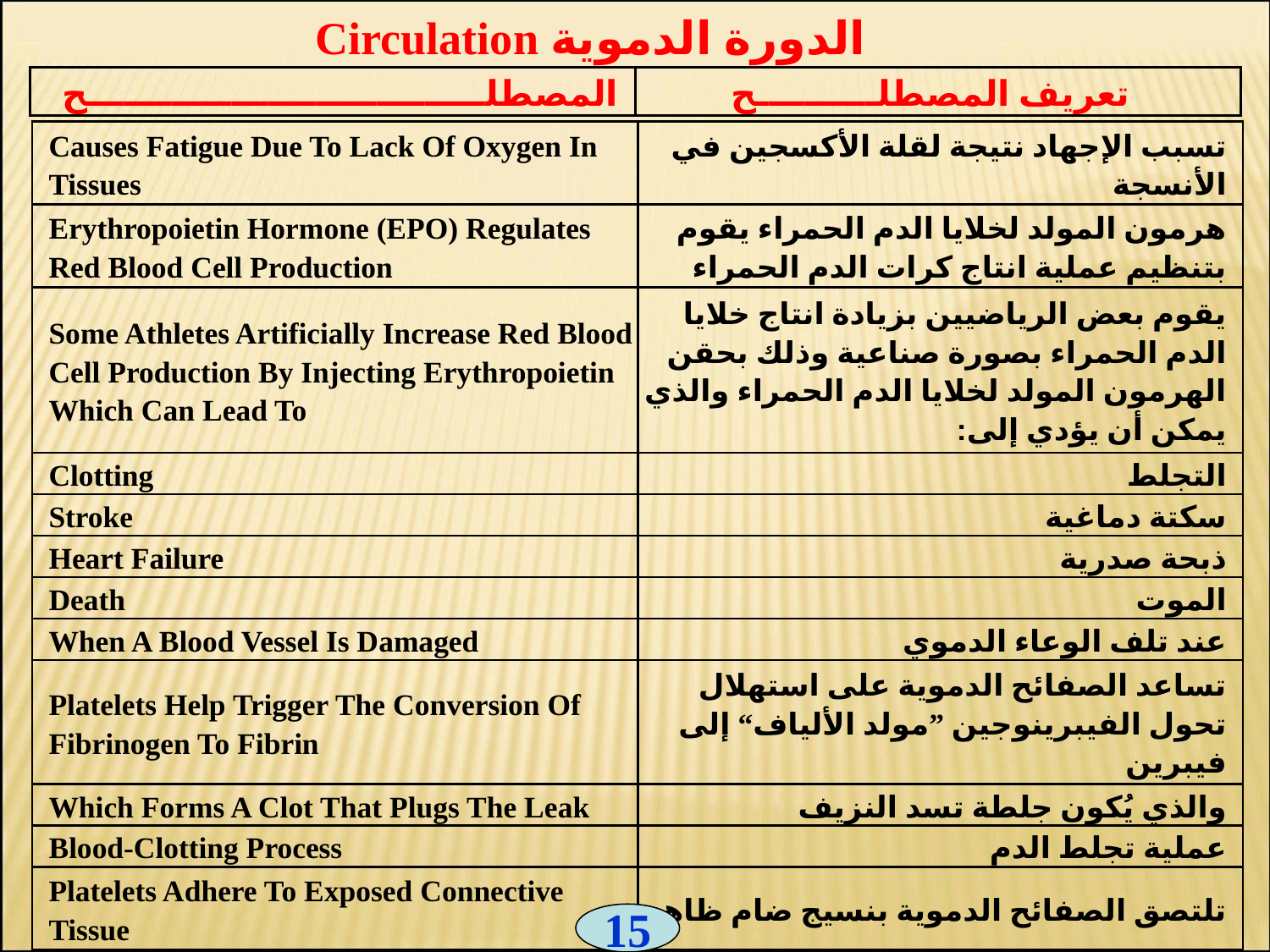

Circulation الدورة الدموية
| المصطلـــــــــــــــــــــــــــــــــح | تعريف المصطلــــــــــح |
| --- | --- |
| Causes Fatigue Due To Lack Of Oxygen In Tissues | تسبب الإجهاد نتيجة لقلة الأكسجين في الأنسجة |
| --- | --- |
| Erythropoietin Hormone (EPO) Regulates Red Blood Cell Production | هرمون المولد لخلايا الدم الحمراء يقوم بتنظيم عملية انتاج كرات الدم الحمراء |
| Some Athletes Artificially Increase Red Blood Cell Production By Injecting Erythropoietin Which Can Lead To | يقوم بعض الرياضيين بزيادة انتاج خلايا الدم الحمراء بصورة صناعية وذلك بحقن الهرمون المولد لخلايا الدم الحمراء والذي يمكن أن يؤدي إلى: |
| Clotting | التجلط |
| Stroke | سكتة دماغية |
| Heart Failure | ذبحة صدرية |
| Death | الموت |
| When A Blood Vessel Is Damaged | عند تلف الوعاء الدموي |
| Platelets Help Trigger The Conversion Of Fibrinogen To Fibrin | تساعد الصفائح الدموية على استهلال تحول الفيبرينوجين ”مولد الألياف“ إلى فيبرين |
| Which Forms A Clot That Plugs The Leak | والذي يُكون جلطة تسد النزيف |
| Blood-Clotting Process | عملية تجلط الدم |
| Platelets Adhere To Exposed Connective Tissue | تلتصق الصفائح الدموية بنسيج ضام ظاهر |
| Platelets Form A Plug | تكون الصفائح الدموية سُدادة |
| Fibrin Clot Traps Blood Cells | الفيبرين تجتذب الخلايا الدموية |
15